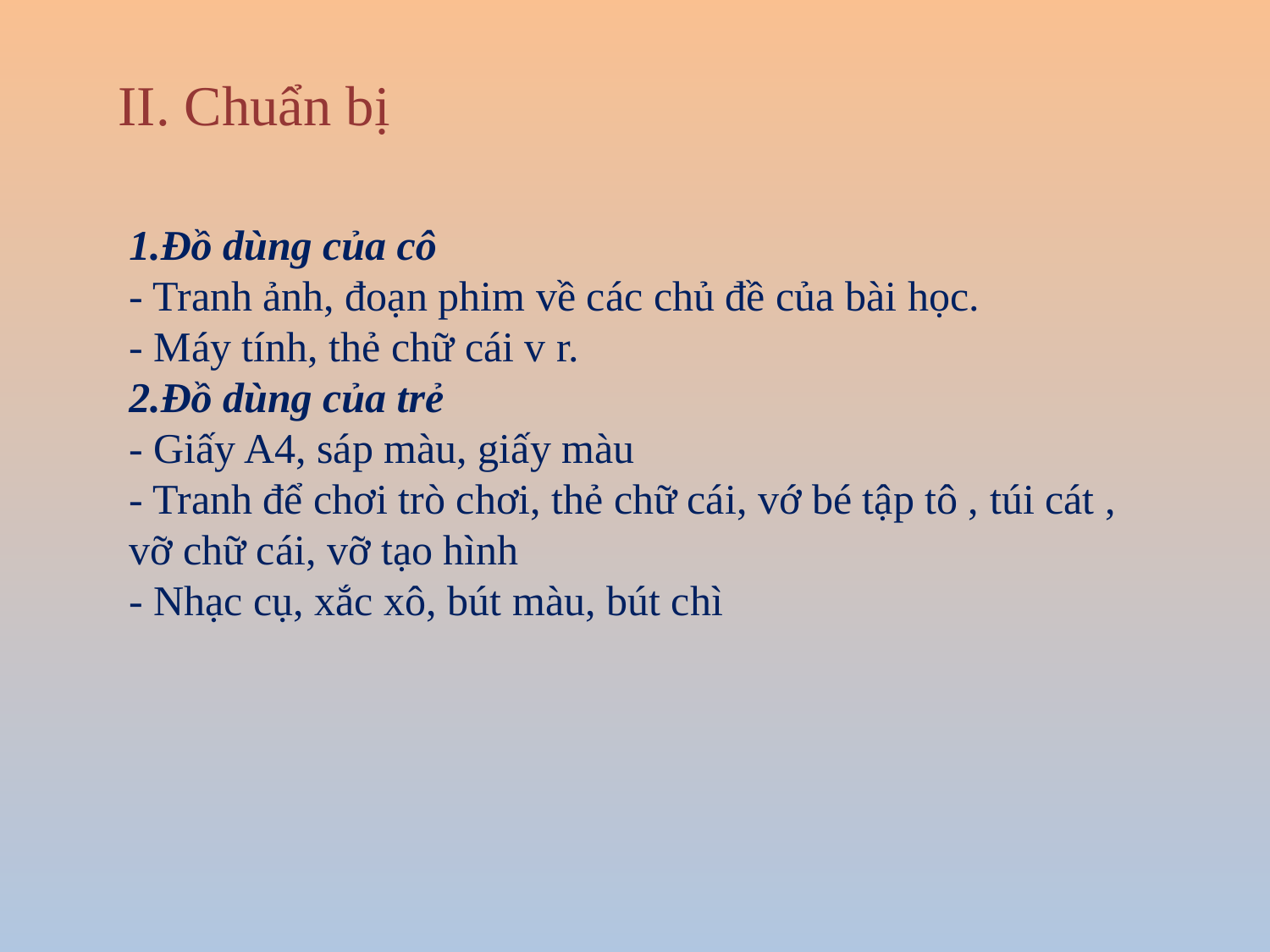

II. Chuẩn bị
1.Đồ dùng của cô
- Tranh ảnh, đoạn phim về các chủ đề của bài học.
- Máy tính, thẻ chữ cái v r.
2.Đồ dùng của trẻ
- Giấy A4, sáp màu, giấy màu
- Tranh để chơi trò chơi, thẻ chữ cái, vớ bé tập tô , túi cát , vỡ chữ cái, vỡ tạo hình
- Nhạc cụ, xắc xô, bút màu, bút chì